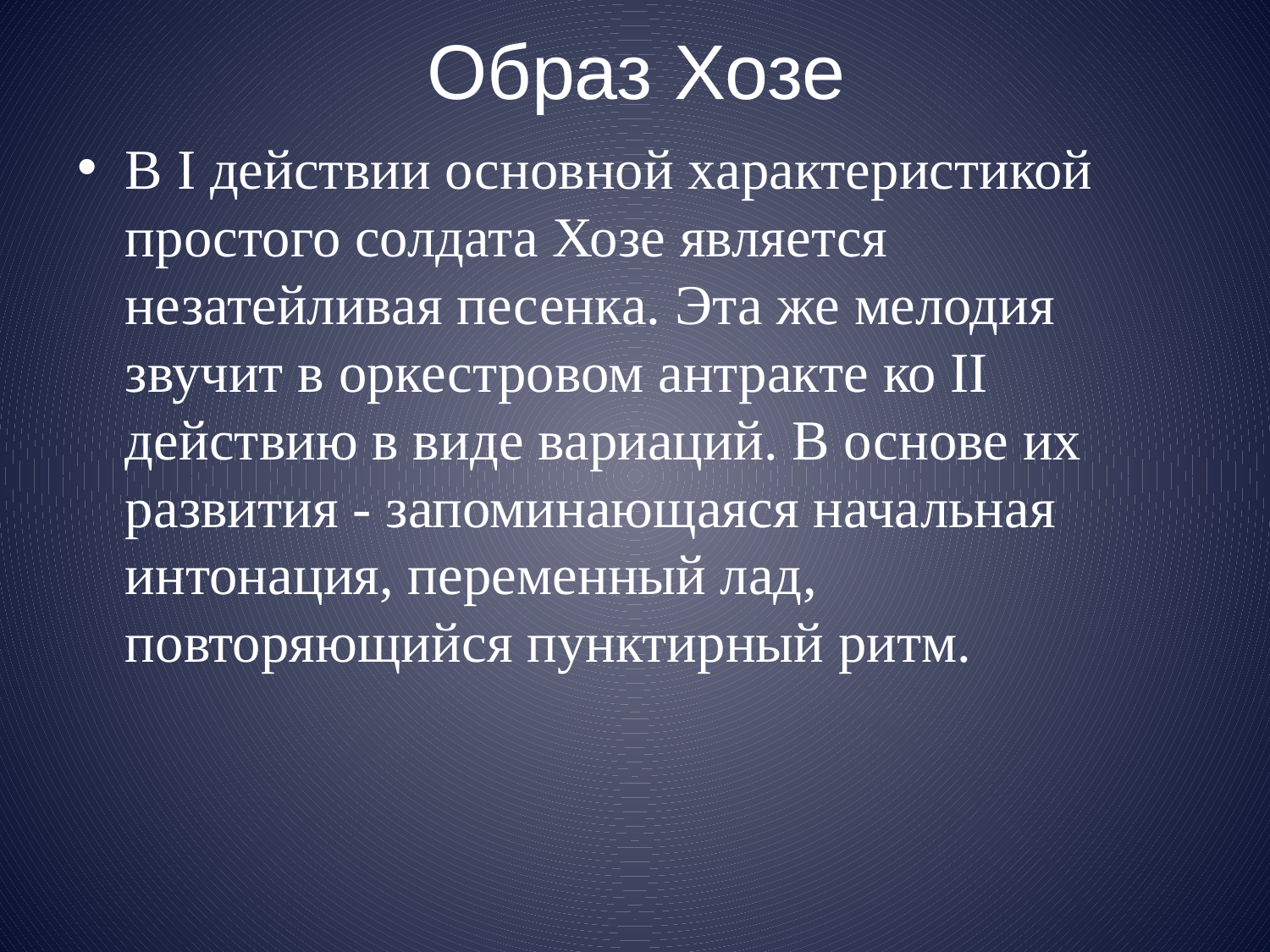

# Образ Хозе
В I действии основной характеристикой простого солдата Хозе является незатейливая песенка. Эта же мелодия звучит в оркестровом антракте ко II действию в виде вариаций. В основе их развития - запоминающаяся начальная интонация, переменный лад, повторяющийся пунктирный ритм.